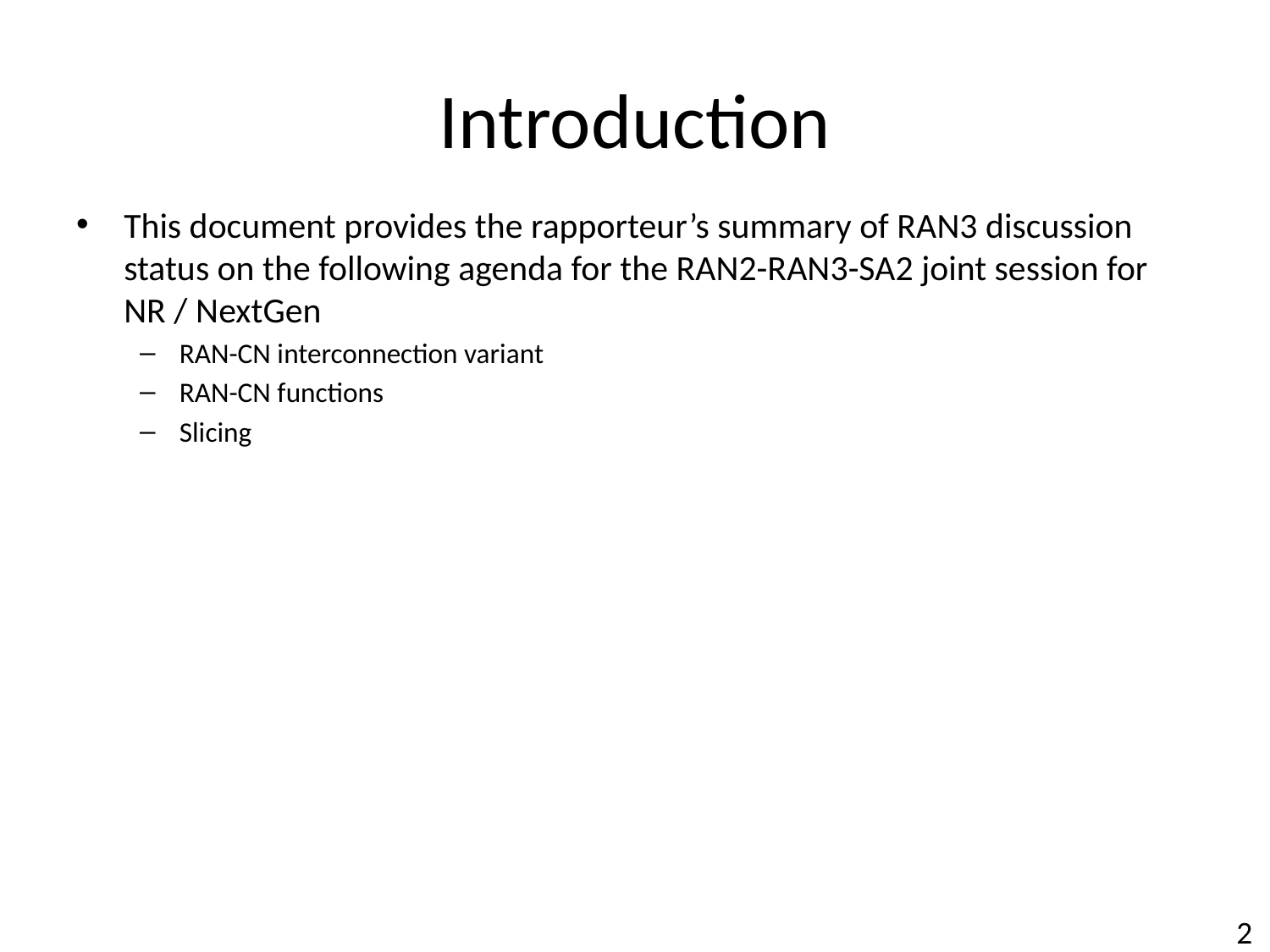

# Introduction
This document provides the rapporteur’s summary of RAN3 discussion status on the following agenda for the RAN2-RAN3-SA2 joint session for NR / NextGen
RAN-CN interconnection variant
RAN-CN functions
Slicing
2